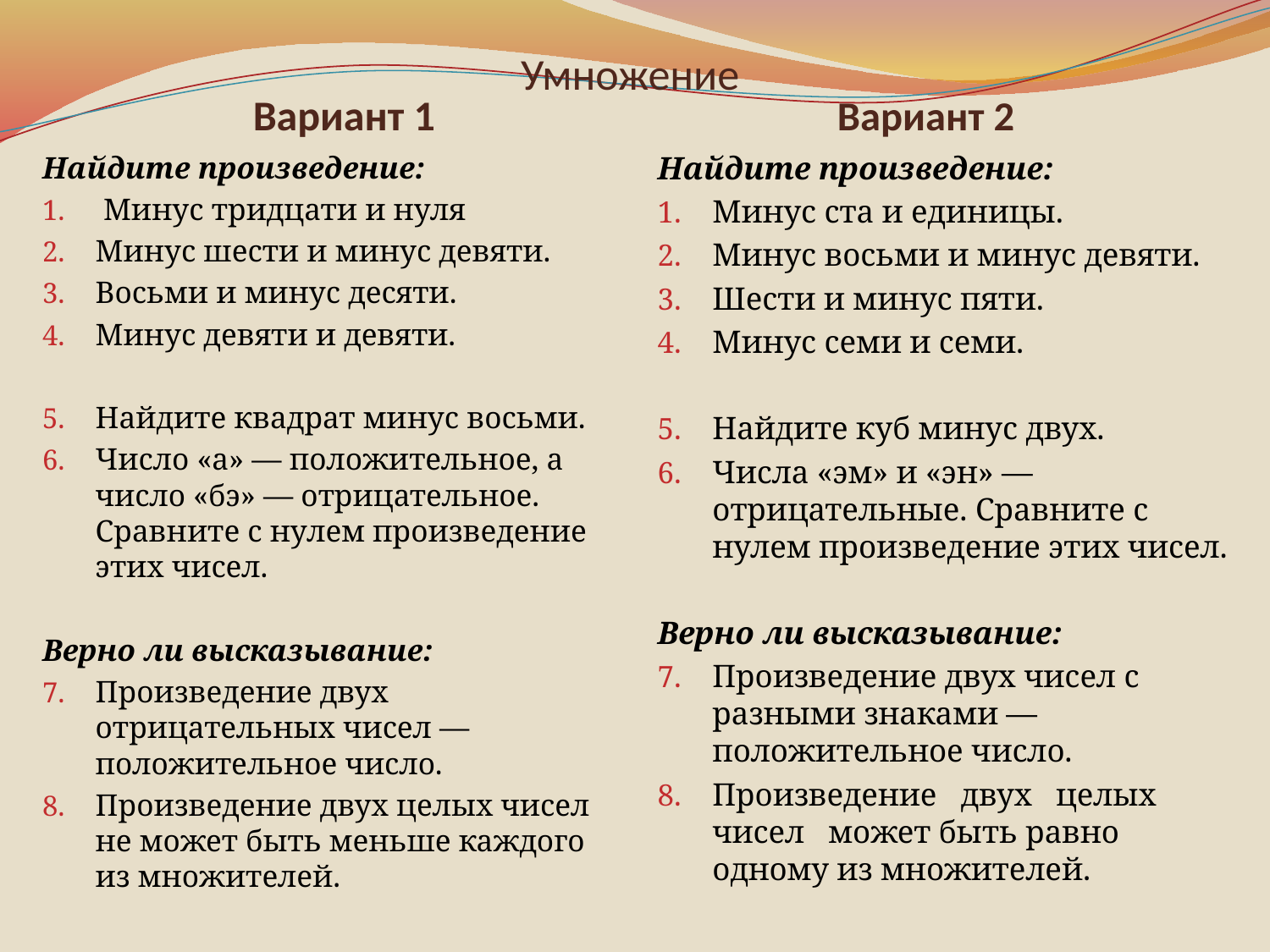

# Умножение
Вариант 1
Вариант 2
Найдите произведение:
 Минус тридцати и нуля
Минус шести и минус девяти.
Восьми и минус десяти.
Минус девяти и девяти.

Найдите квадрат минус восьми.
Число «а» — положительное, а число «бэ» — отрицательное. Сравните с нулем произведение этих чисел.

Верно ли высказывание:
Произведение двух отрицательных чисел — положительное число.
Произведение двух целых чисел не может быть меньше каждого из множителей.

Найдите произведение:
Минус ста и единицы.
Минус восьми и минус девяти.
Шести и минус пяти.
Минус семи и семи.

Найдите куб минус двух.
Числа «эм» и «эн» — отрицательные. Сравните с нулем произведение этих чисел.

Верно ли высказывание:
Произведение двух чисел с разными знаками — положительное число.
Произведение   двух   целых   чисел   может быть равно одному из множителей.